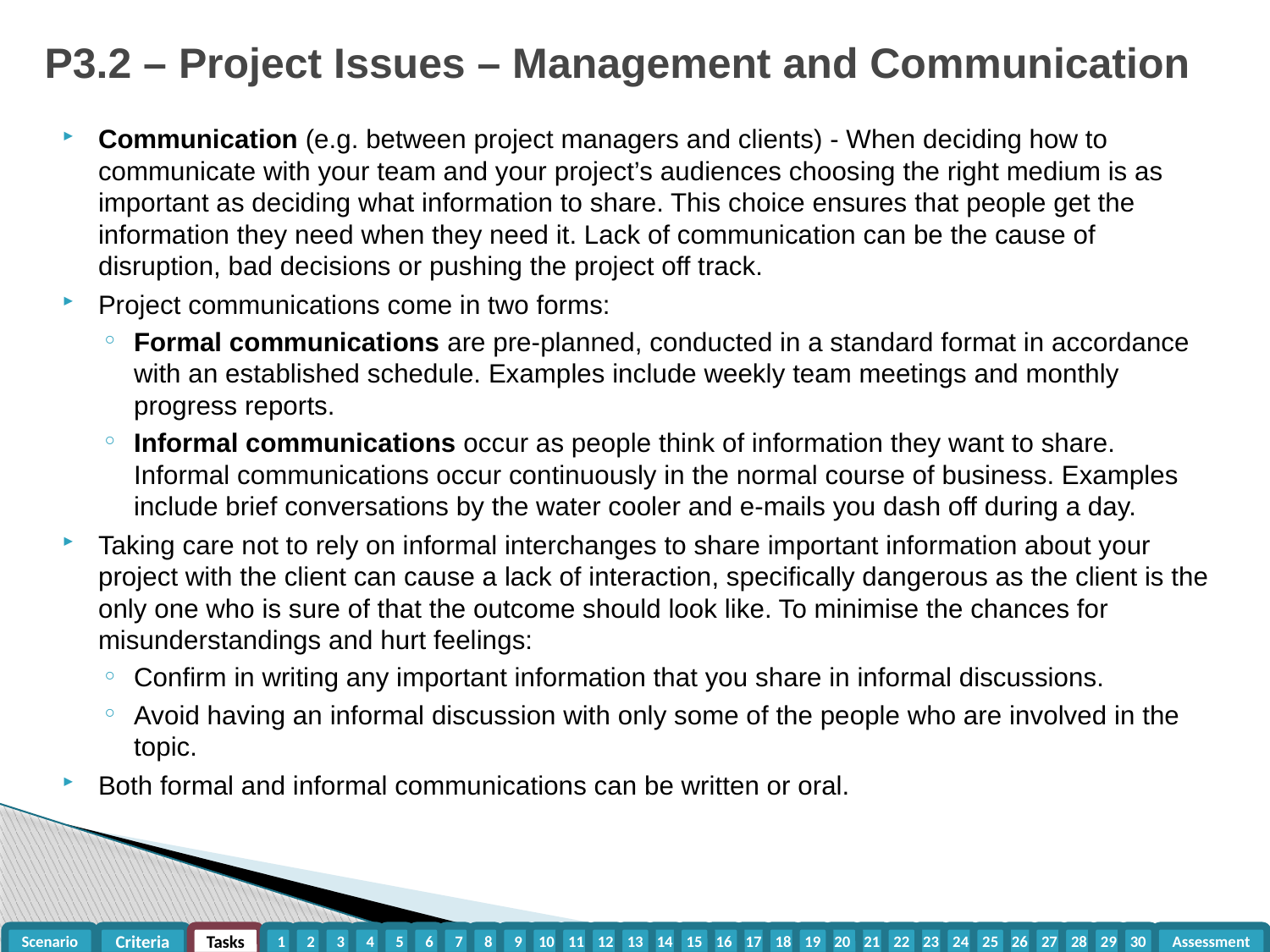

# P3.2 – Project Issues – Management and Communication
Communication (e.g. between project managers and clients) - When deciding how to communicate with your team and your project’s audiences choosing the right medium is as important as deciding what information to share. This choice ensures that people get the information they need when they need it. Lack of communication can be the cause of disruption, bad decisions or pushing the project off track.
Project communications come in two forms:
Formal communications are pre-planned, conducted in a standard format in accordance with an established schedule. Examples include weekly team meetings and monthly progress reports.
Informal communications occur as people think of information they want to share. Informal communications occur continuously in the normal course of business. Examples include brief conversations by the water cooler and e-mails you dash off during a day.
Taking care not to rely on informal interchanges to share important information about your project with the client can cause a lack of interaction, specifically dangerous as the client is the only one who is sure of that the outcome should look like. To minimise the chances for misunderstandings and hurt feelings:
Confirm in writing any important information that you share in informal discussions.
Avoid having an informal discussion with only some of the people who are involved in the topic.
Both formal and informal communications can be written or oral.